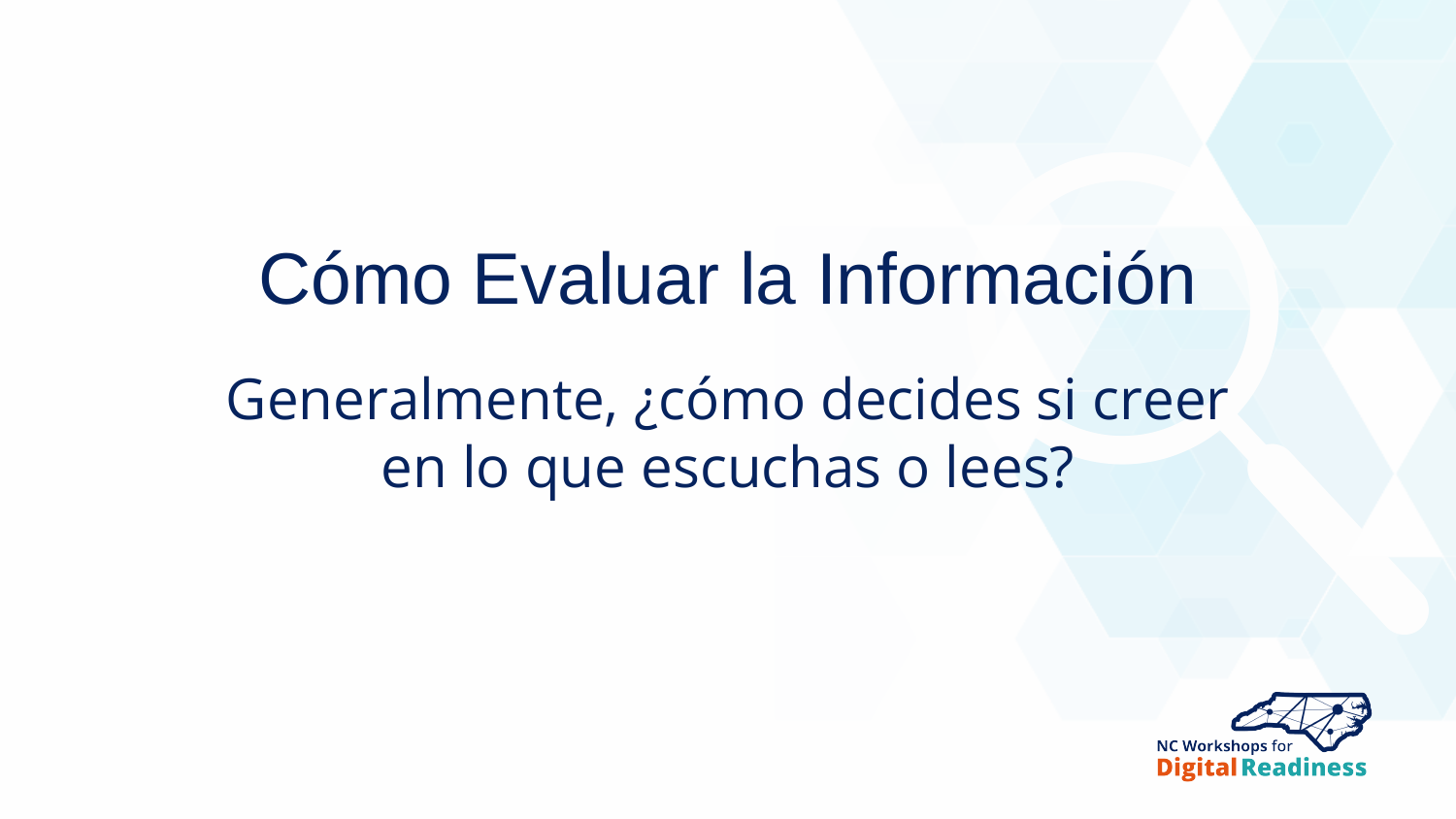

# Cómo Evaluar la Información
Generalmente, ¿cómo decides si creer en lo que escuchas o lees?